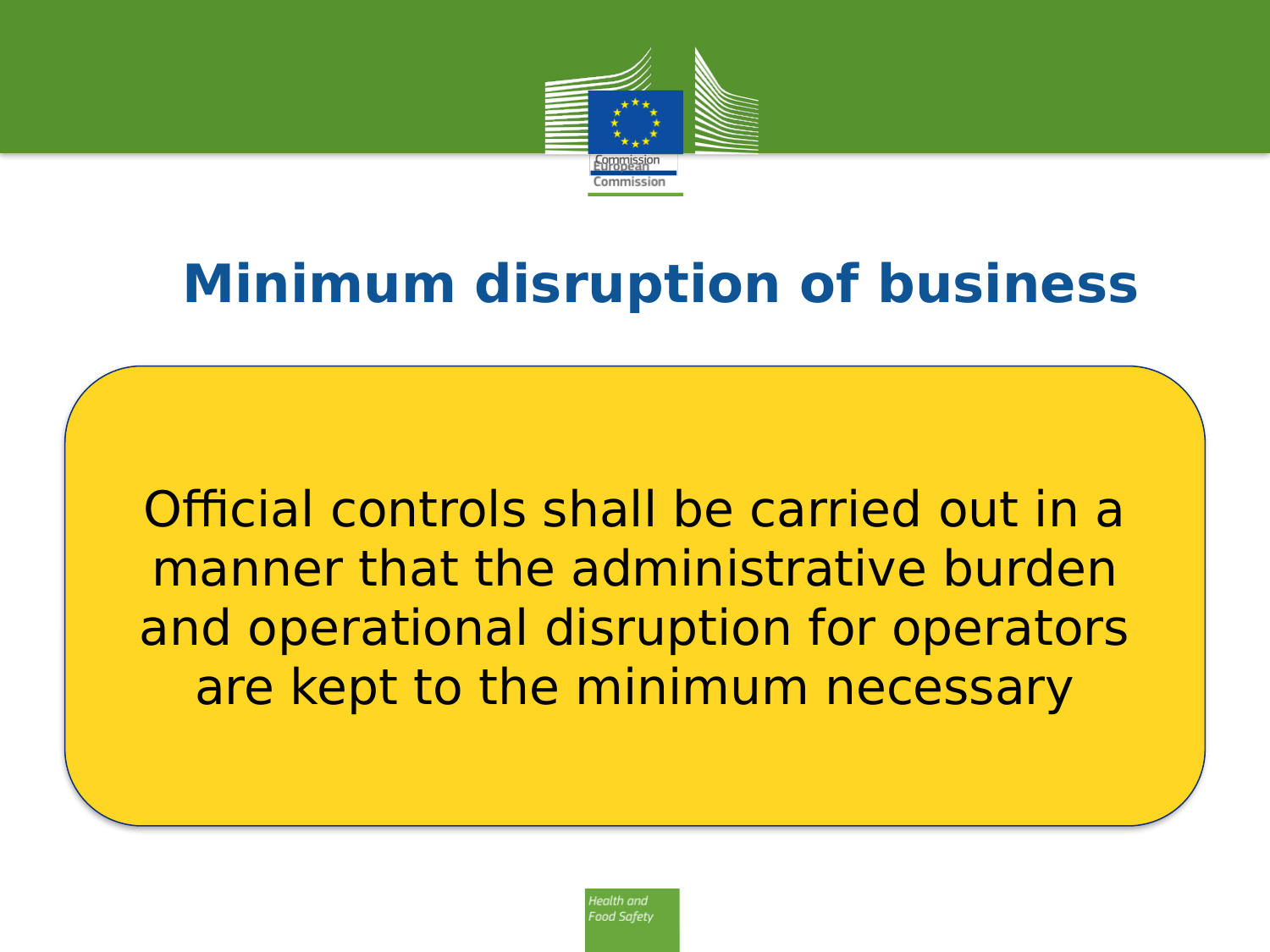

# Minimum disruption of business

Official controls shall be carried out in a manner that the administrative burden and operational disruption for operators are kept to the minimum necessary